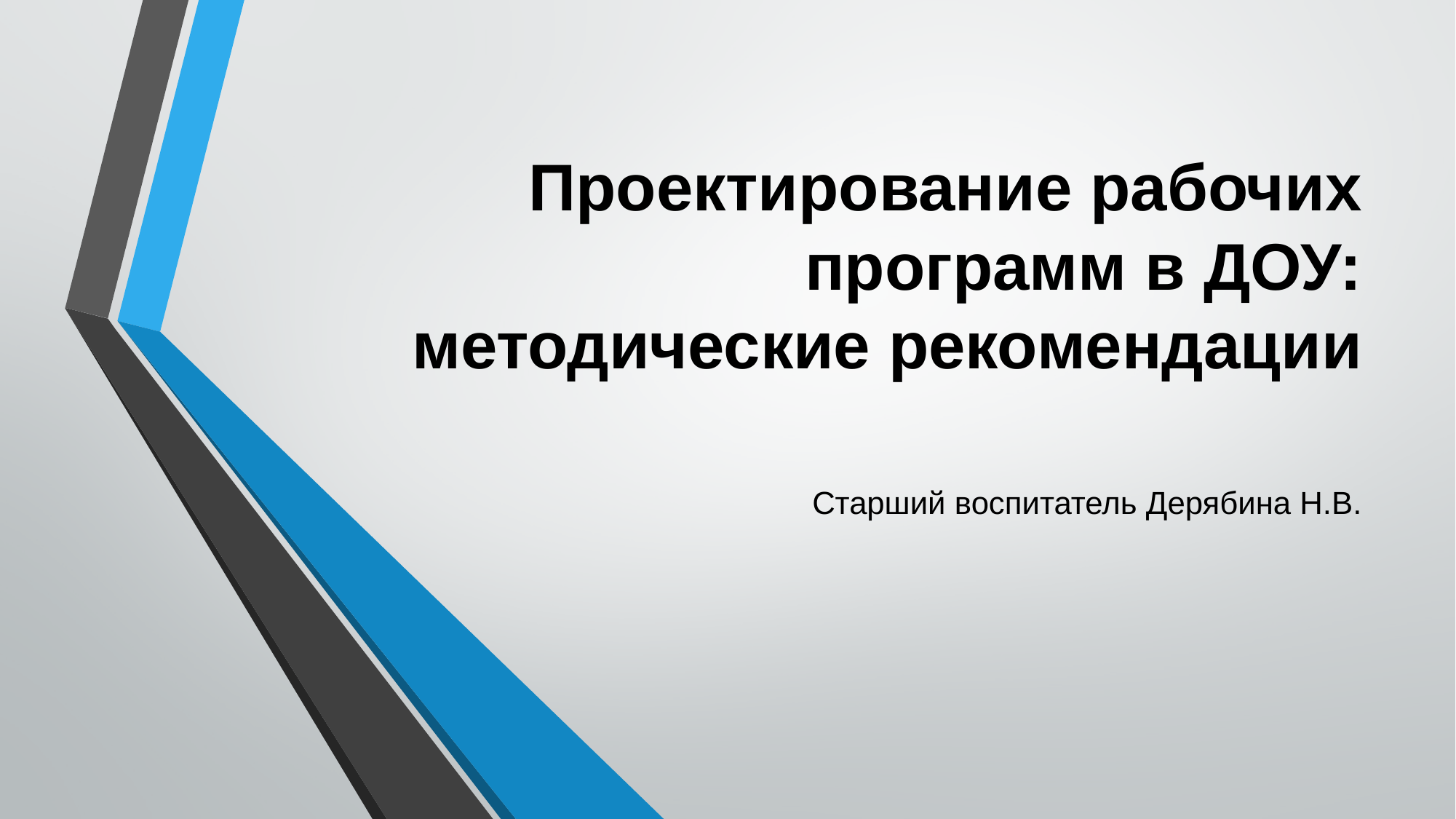

# Проектирование рабочих программ в ДОУ: методические рекомендации
Старший воспитатель Дерябина Н.В.